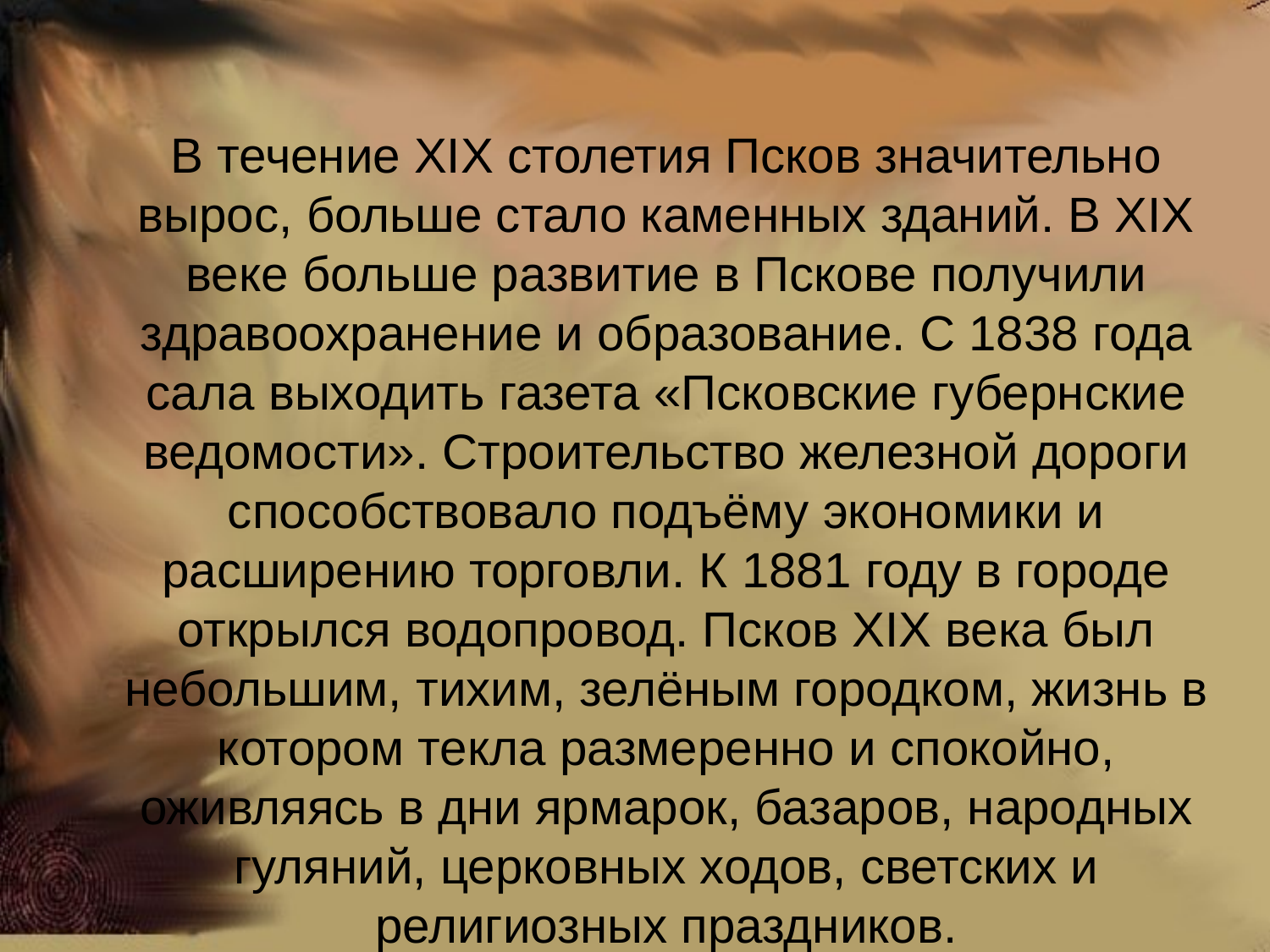

#
В течение XIX столетия Псков значительно вырос, больше стало каменных зданий. В XIX веке больше развитие в Пскове получили здравоохранение и образование. С 1838 года сала выходить газета «Псковские губернские ведомости». Строительство железной дороги способствовало подъёму экономики и расширению торговли. К 1881 году в городе открылся водопровод. Псков XIX века был небольшим, тихим, зелёным городком, жизнь в котором текла размеренно и спокойно, оживляясь в дни ярмарок, базаров, народных гуляний, церковных ходов, светских и религиозных праздников.